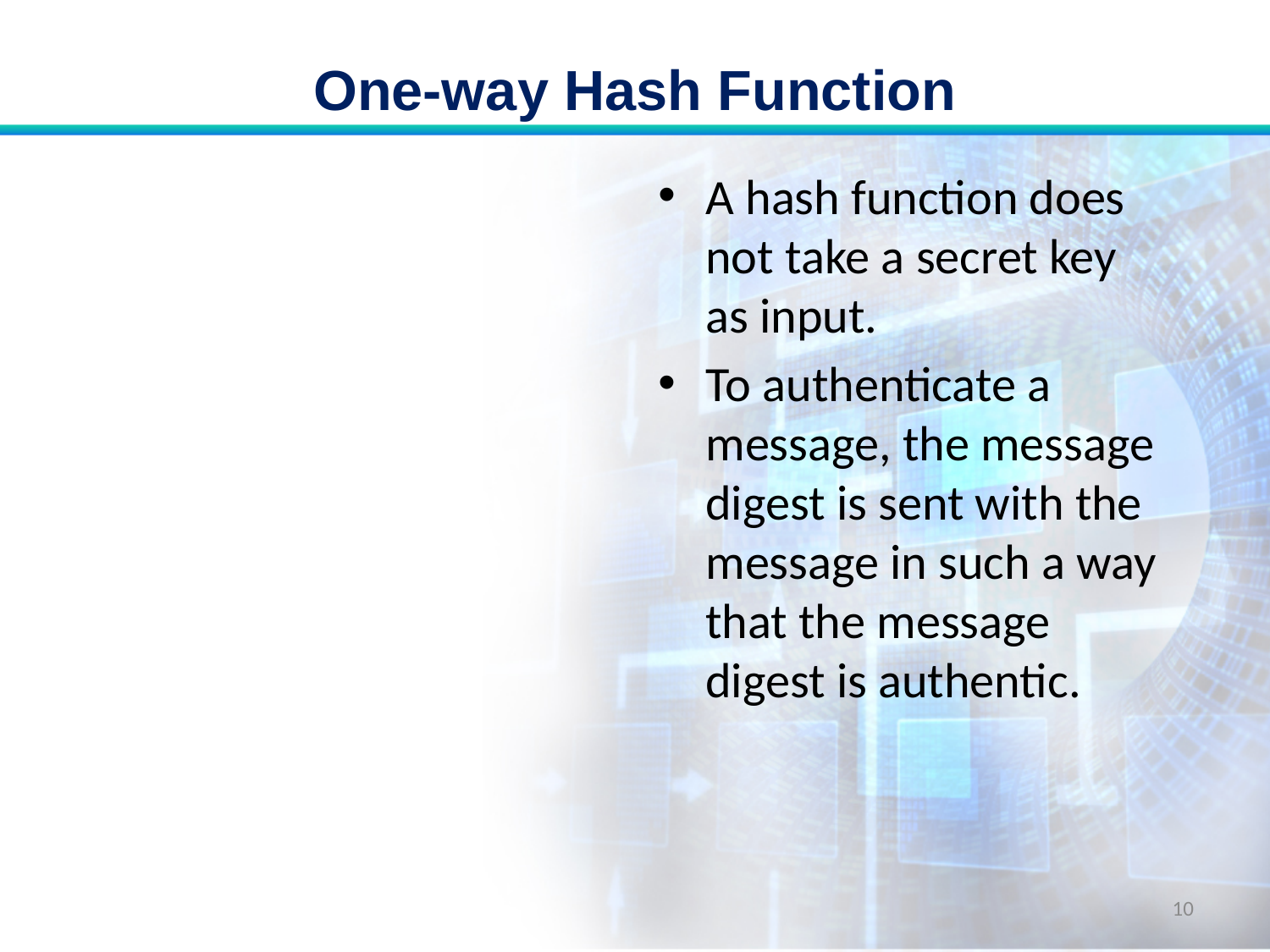

# One-way Hash Function
A hash function does not take a secret key as input.
To authenticate a message, the message digest is sent with the message in such a way that the message digest is authentic.
10